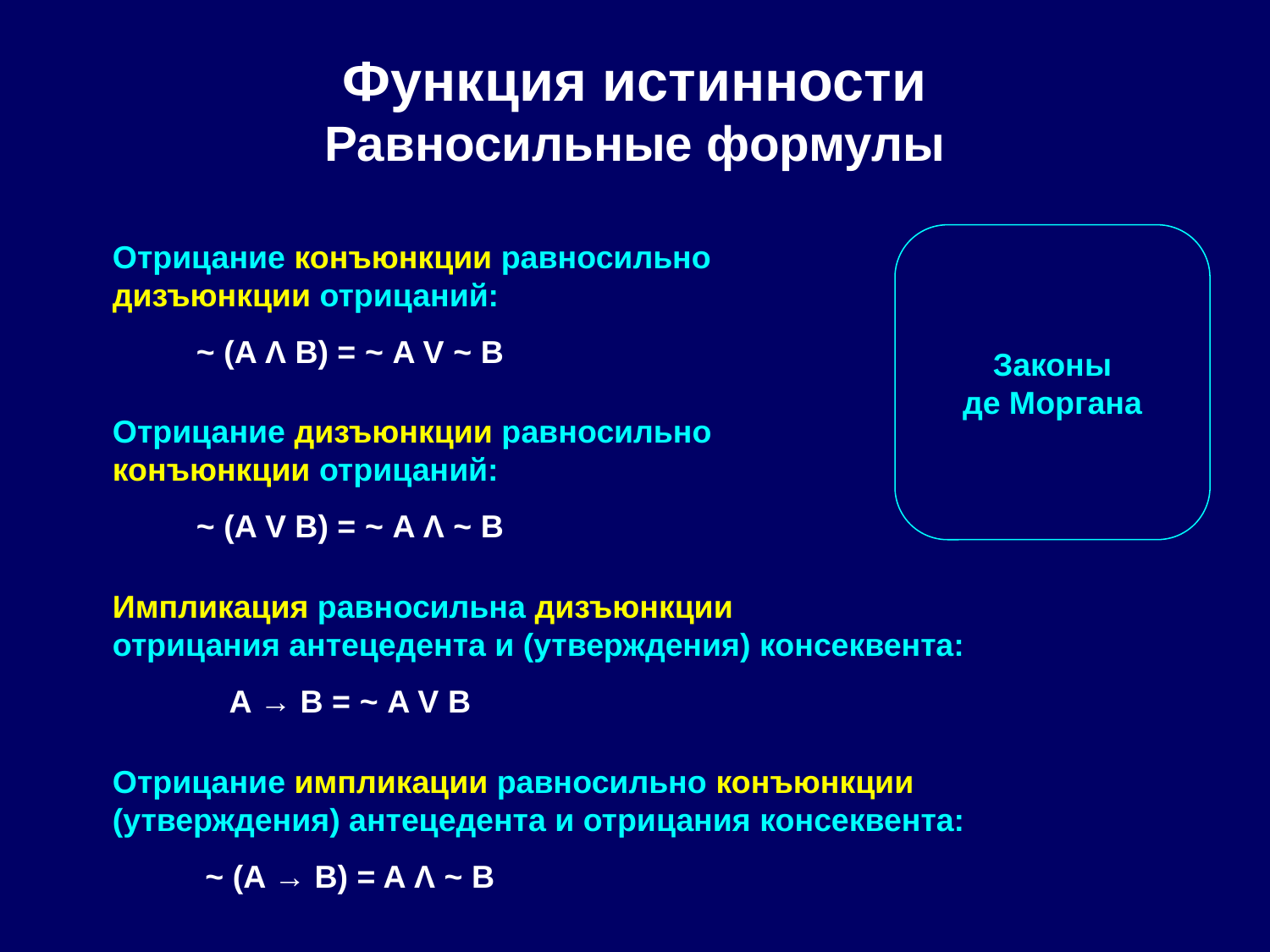

Функция истинности
Равносильные формулы
Отрицание конъюнкции равносильно
дизъюнкции отрицаний:
Законы
де Моргана
~ (A Λ B) = ~ A V ~ B
Отрицание дизъюнкции равносильно
конъюнкции отрицаний:
~ (A V B) = ~ A Λ ~ B
Импликация равносильна дизъюнкции
отрицания антецедента и (утверждения) консеквента:
A → B = ~ A V B
Отрицание импликации равносильно конъюнкции
(утверждения) антецедента и отрицания консеквента:
~ (A → B) = A Λ ~ B